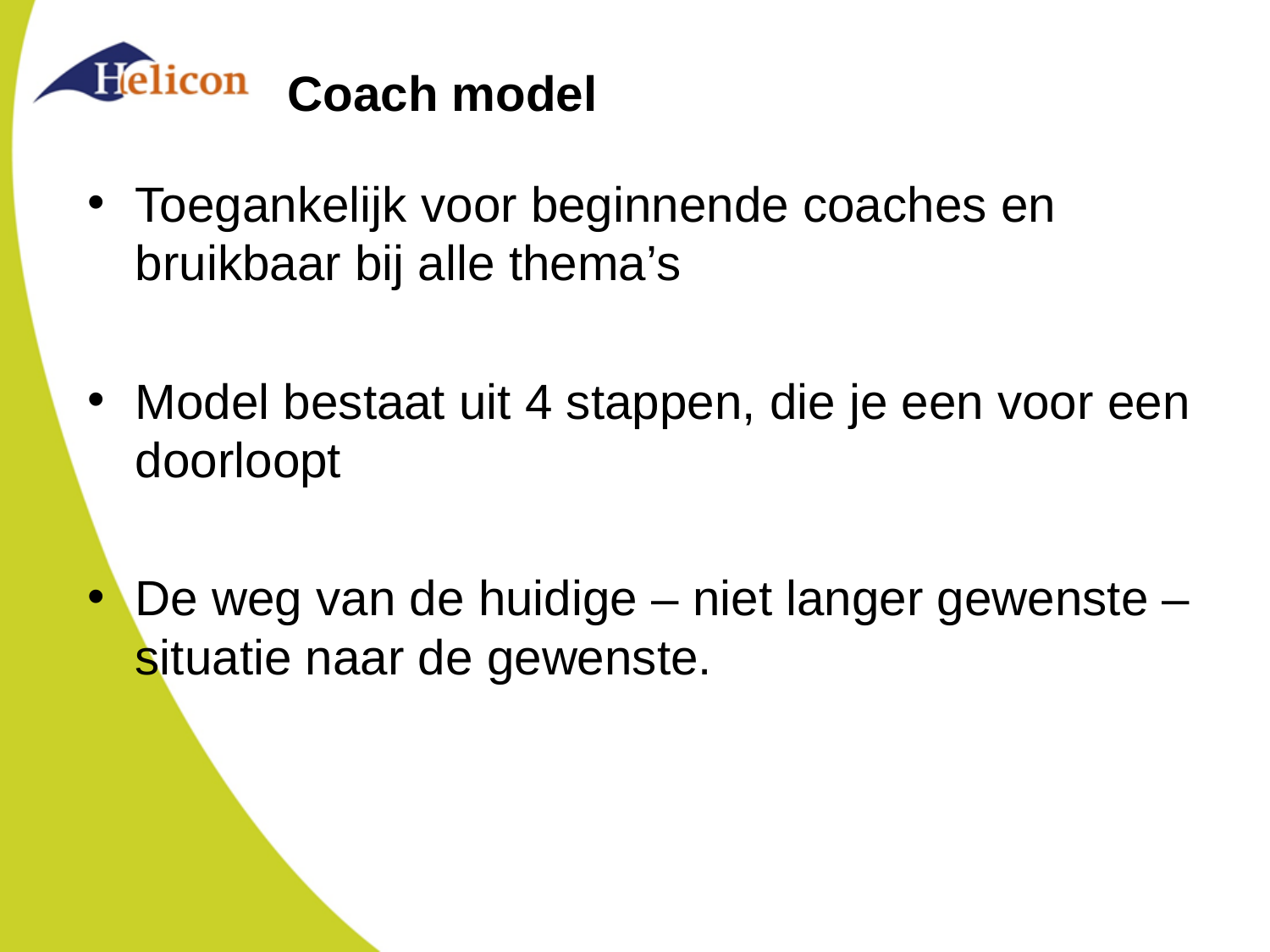

# Coach model
Toegankelijk voor beginnende coaches en bruikbaar bij alle thema’s

Model bestaat uit 4 stappen, die je een voor een doorloopt

De weg van de huidige – niet langer gewenste – situatie naar de gewenste.